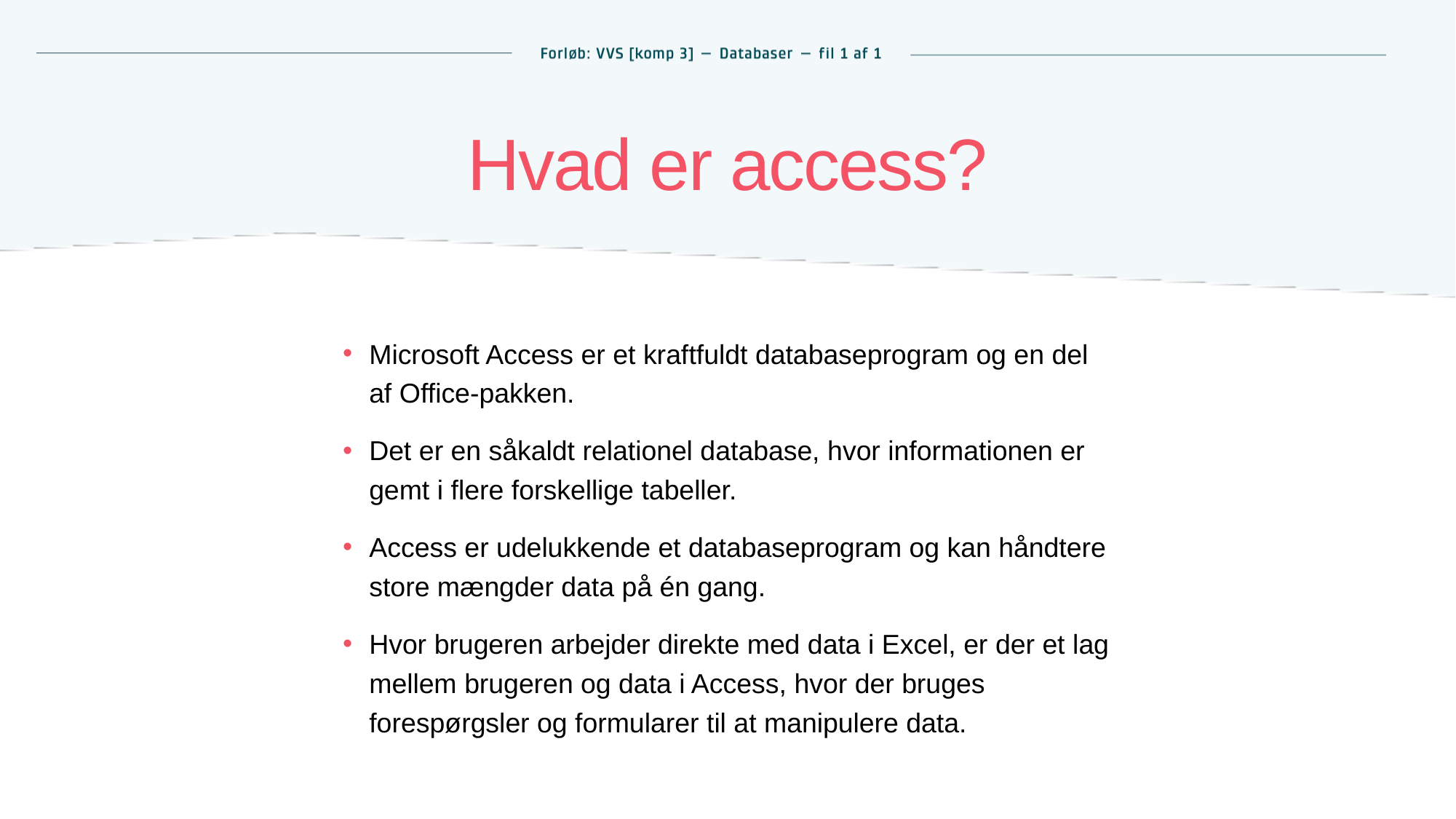

# Hvad er access?
Microsoft Access er et kraftfuldt databaseprogram og en del af Office-pakken.
Det er en såkaldt relationel database, hvor informationen er gemt i flere forskellige tabeller.
Access er udelukkende et databaseprogram og kan håndtere store mængder data på én gang.
Hvor brugeren arbejder direkte med data i Excel, er der et lag mellem brugeren og data i Access, hvor der bruges forespørgsler og formularer til at manipulere data.
11